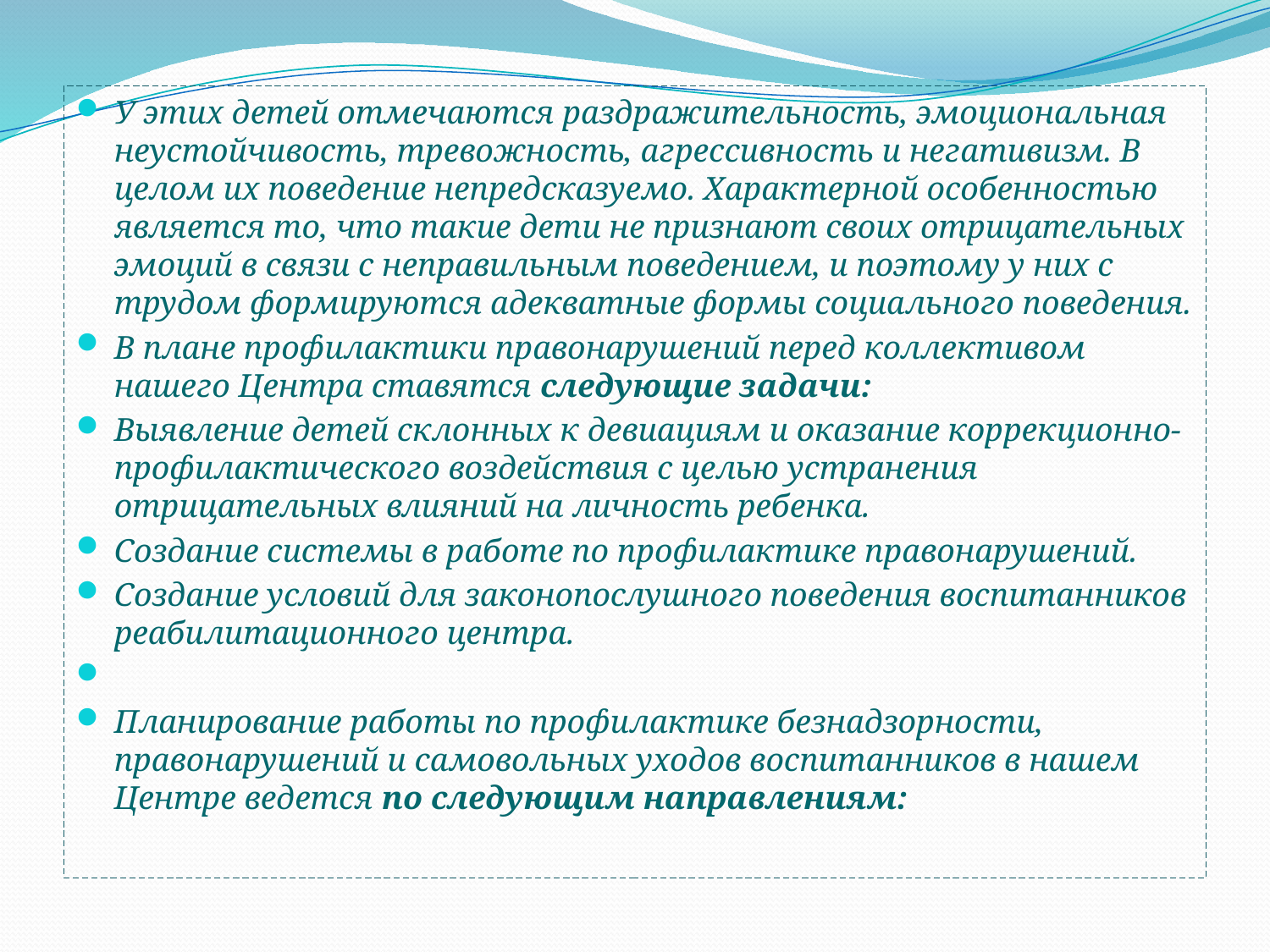

У этих детей отмечаются раздражительность, эмоциональная неустойчивость, тревожность, агрессивность и негативизм. В целом их поведение непредсказуемо. Характерной особенностью является то, что такие дети не признают своих отрицательных эмоций в связи с неправильным поведением, и поэтому у них с трудом формируются адекватные формы социального поведения.
В плане профилактики правонарушений перед коллективом нашего Центра ставятся следующие задачи:
Выявление детей склонных к девиациям и оказание коррекционно-профилактического воздействия с целью устранения отрицательных влияний на личность ребенка.
Создание системы в работе по профилактике правонарушений.
Создание условий для законопослушного поведения воспитанников реабилитационного центра.

Планирование работы по профилактике безнадзорности, правонарушений и самовольных уходов воспитанников в нашем Центре ведется по следующим направлениям:

#